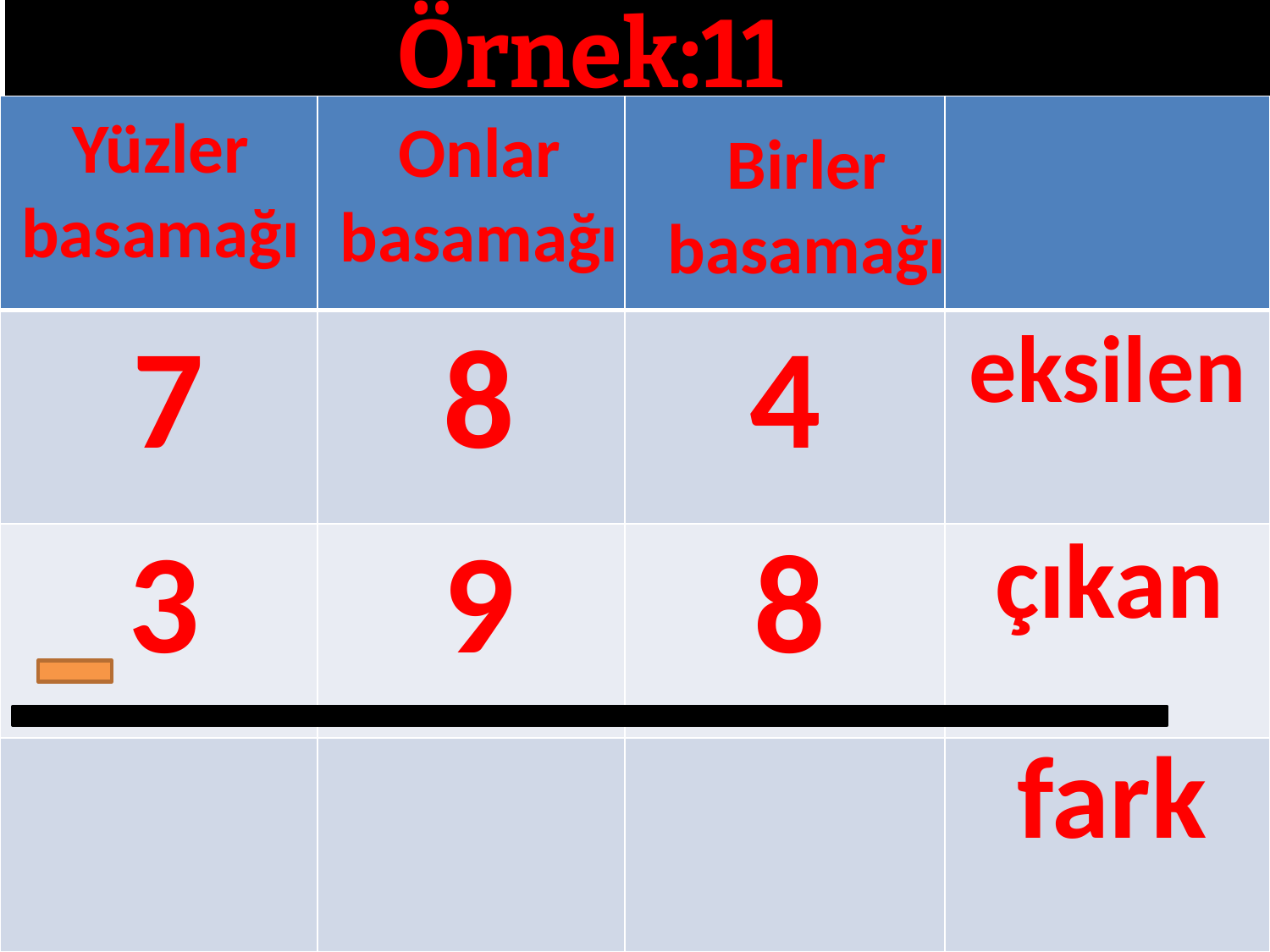

Örnek:11
#
|  |  |  |  |
| --- | --- | --- | --- |
|  |  |  |  |
|  |  |  |  |
|  |  |  |  |
Yüzler basamağı
Onlar basamağı
Birler basamağı
7
8
4
eksilen
3
9
8
çıkan

fark